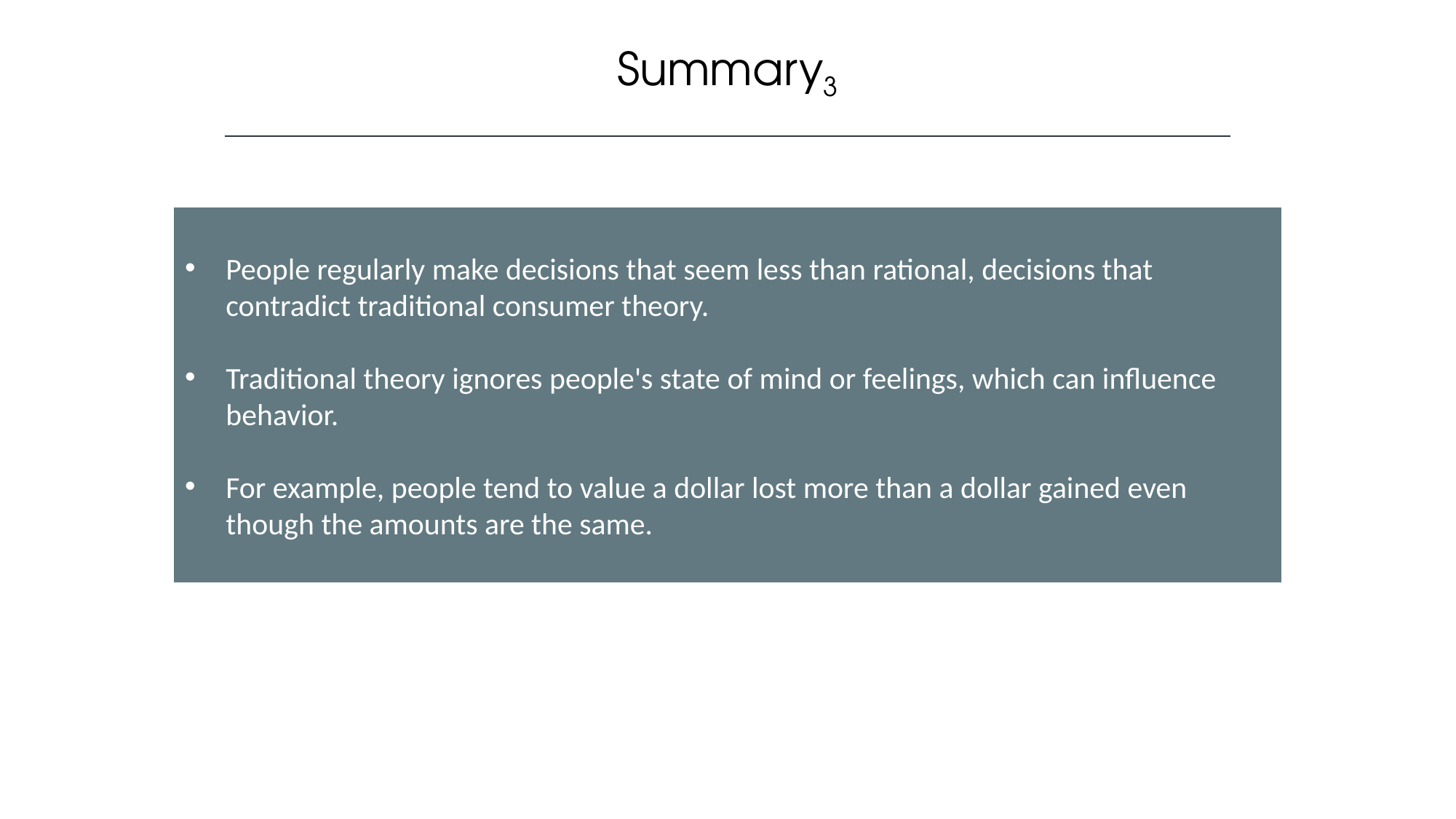

Summary3

People regularly make decisions that seem less than rational, decisions that contradict traditional consumer theory.

Traditional theory ignores people's state of mind or feelings, which can influence behavior.

For example, people tend to value a dollar lost more than a dollar gained even though the amounts are the same.